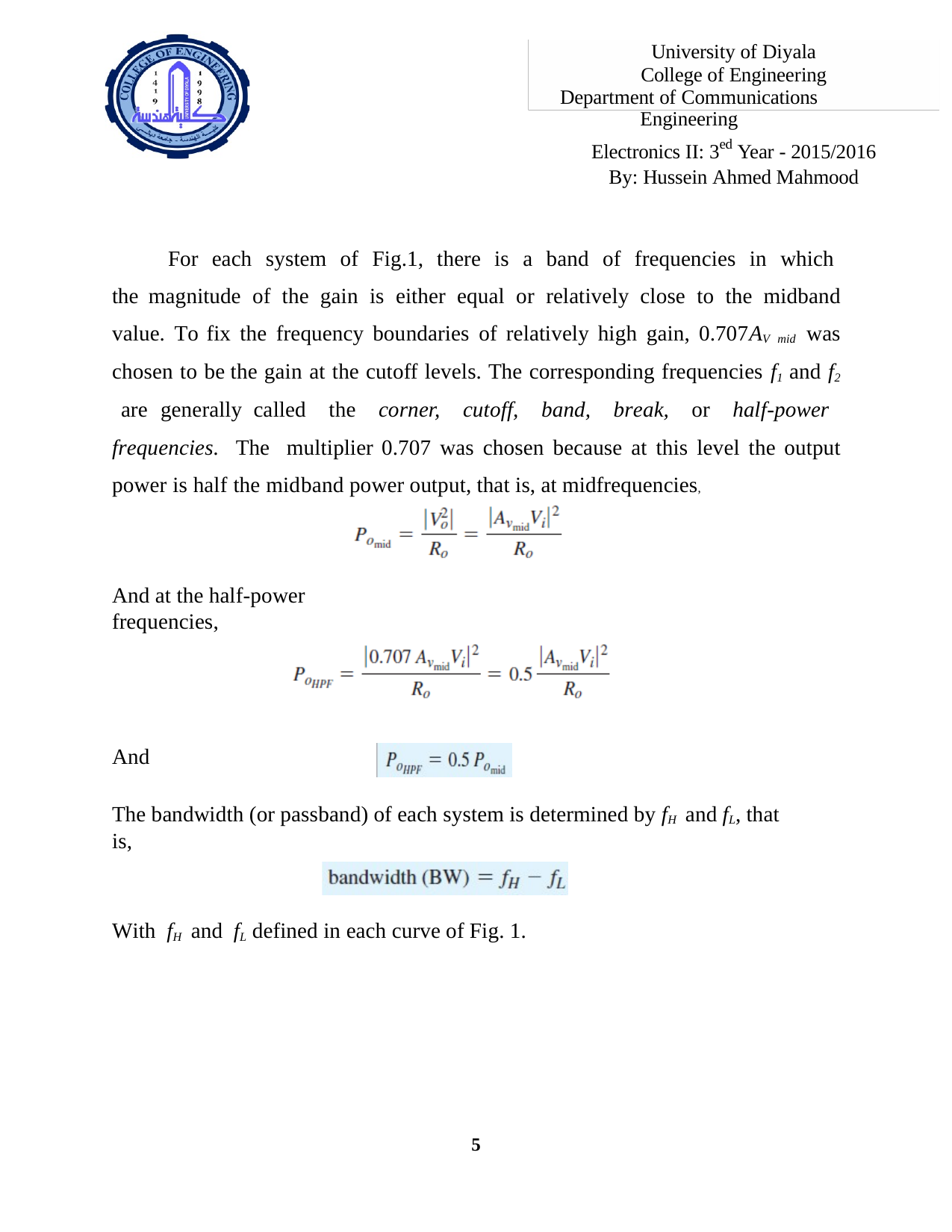

University of Diyala College of Engineering
Department of Communications Engineering
Electronics II: 3ed Year - 2015/2016 By: Hussein Ahmed Mahmood

For  each  system  of  Fig.1,  there  is  a  band  of  frequencies  in  which  the magnitude of the gain is either equal or relatively close to the midband value. To fix the frequency boundaries of relatively high gain, 0.707AV mid  was chosen to be the gain at the cutoff levels. The corresponding frequencies f1  and f2  are generally called  the  corner,  cutoff,  band,  break,  or  half-power  frequencies.  The  multiplier 0.707 was chosen because at this level the output power is half the midband power output, that is, at midfrequencies,

And at the half-power frequencies,

And

The bandwidth (or passband) of each system is determined by fH   and fL, that is,

With  fH   and  fL  defined in each curve of Fig. 1.
5